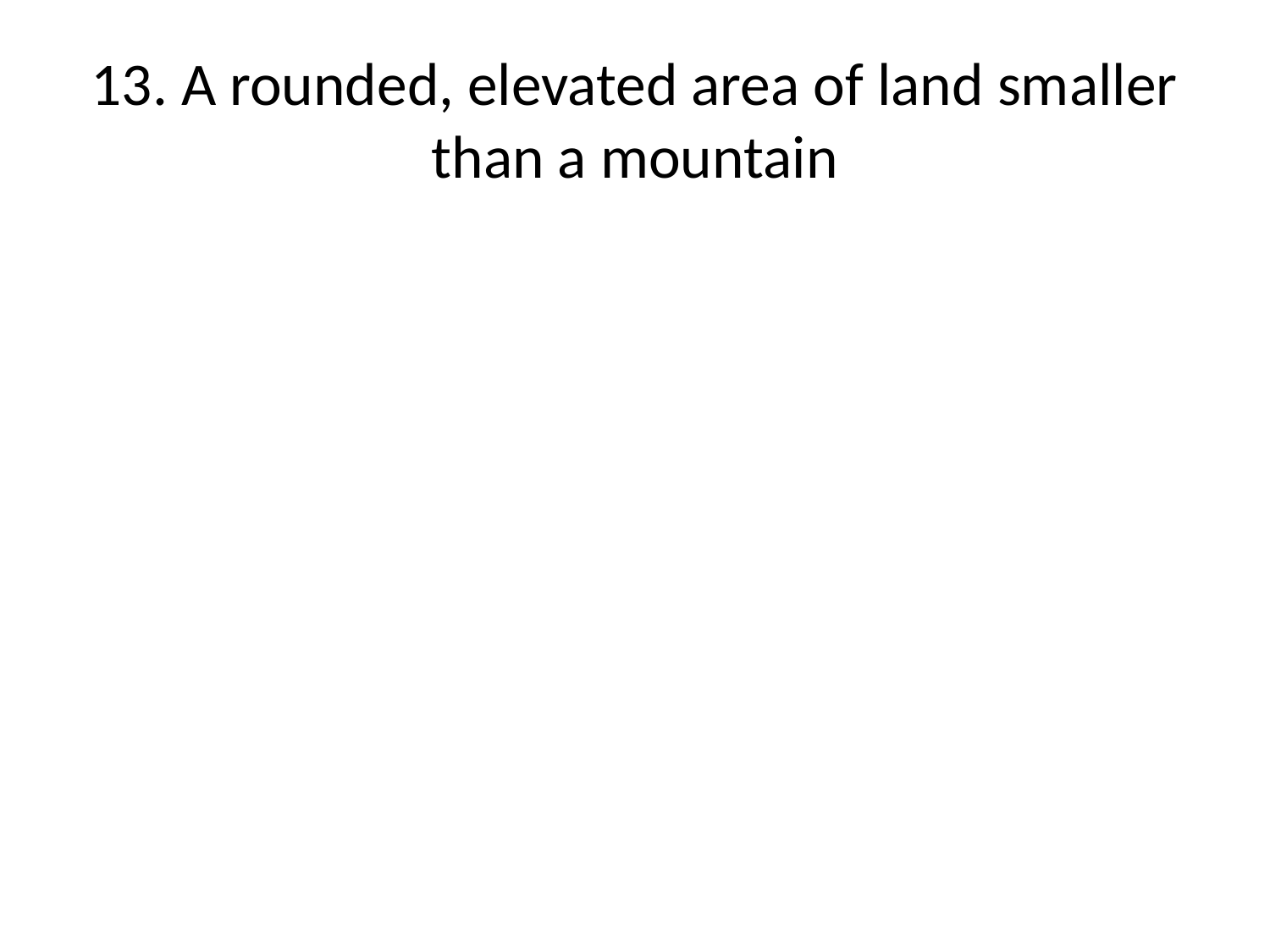

# 13. A rounded, elevated area of land smaller than a mountain